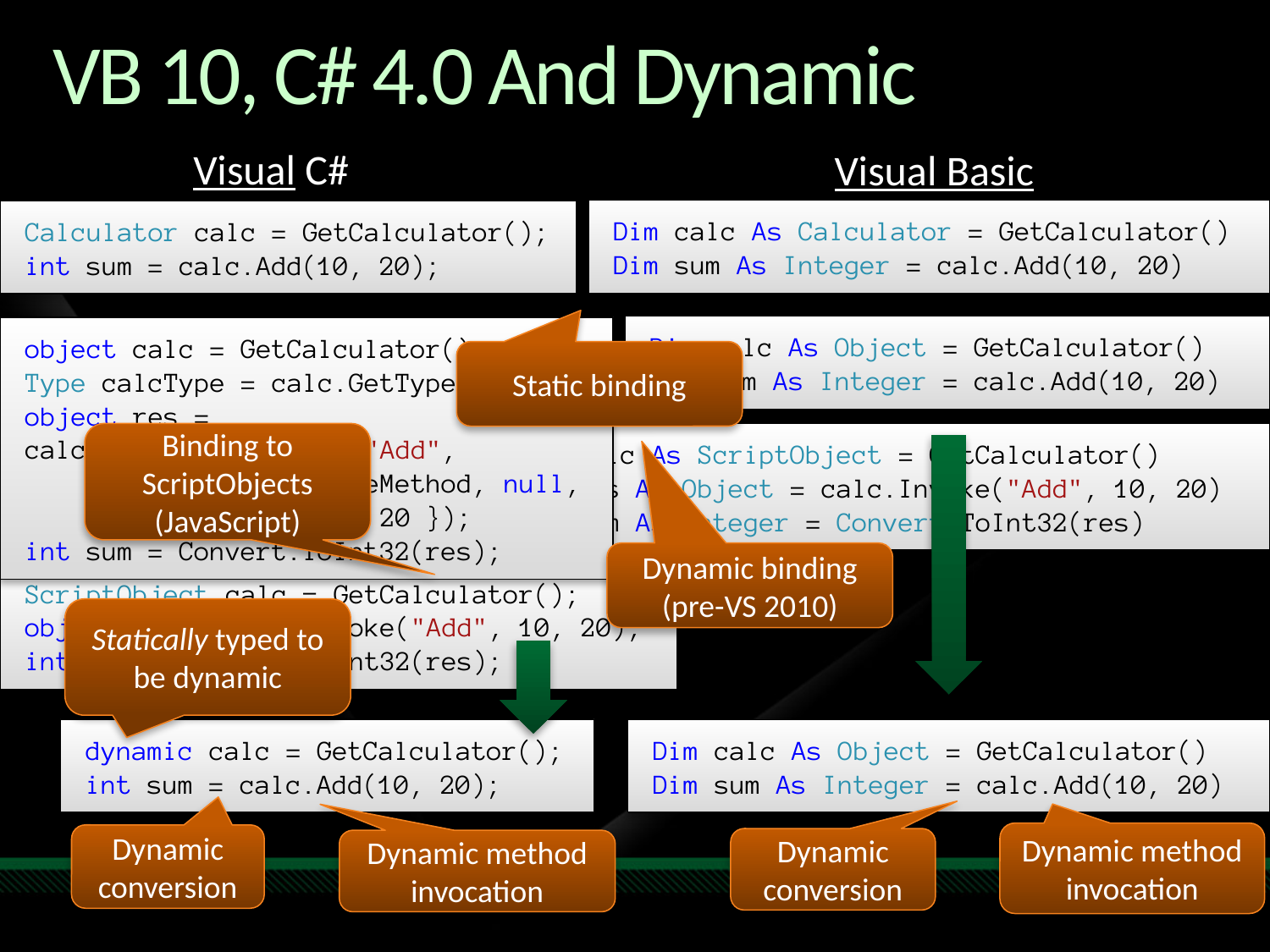

# VB 10, C# 4.0 And Dynamic
Visual C#
Visual Basic
Dim calc As Calculator = GetCalculator()
Dim sum As Integer = calc.Add(10, 20)
Calculator calc = GetCalculator();
int sum = calc.Add(10, 20);
Dim calc As Object = GetCalculator()
Dim sum As Integer = calc.Add(10, 20)
object calc = GetCalculator();
Type calcType = calc.GetType();
object res = calcType.InvokeMember("Add",
    BindingFlags.InvokeMethod, null,
    new object[] { 10, 20 });
int sum = Convert.ToInt32(res);
Static binding
Binding to ScriptObjects (JavaScript)
Dim calc As ScriptObject = GetCalculator()
Dim res As Object = calc.Invoke("Add", 10, 20)
Dim sum As Integer = Convert.ToInt32(res)

Dynamic binding
(pre-VS 2010)
ScriptObject calc = GetCalculator();
object res = calc.Invoke("Add", 10, 20);
int sum = Convert.ToInt32(res);
Statically typed to be dynamic

dynamic calc = GetCalculator();
int sum = calc.Add(10, 20);
Dim calc As Object = GetCalculator()
Dim sum As Integer = calc.Add(10, 20)
Dynamic method invocation
Dynamic conversion
Dynamic conversion
Dynamic method invocation